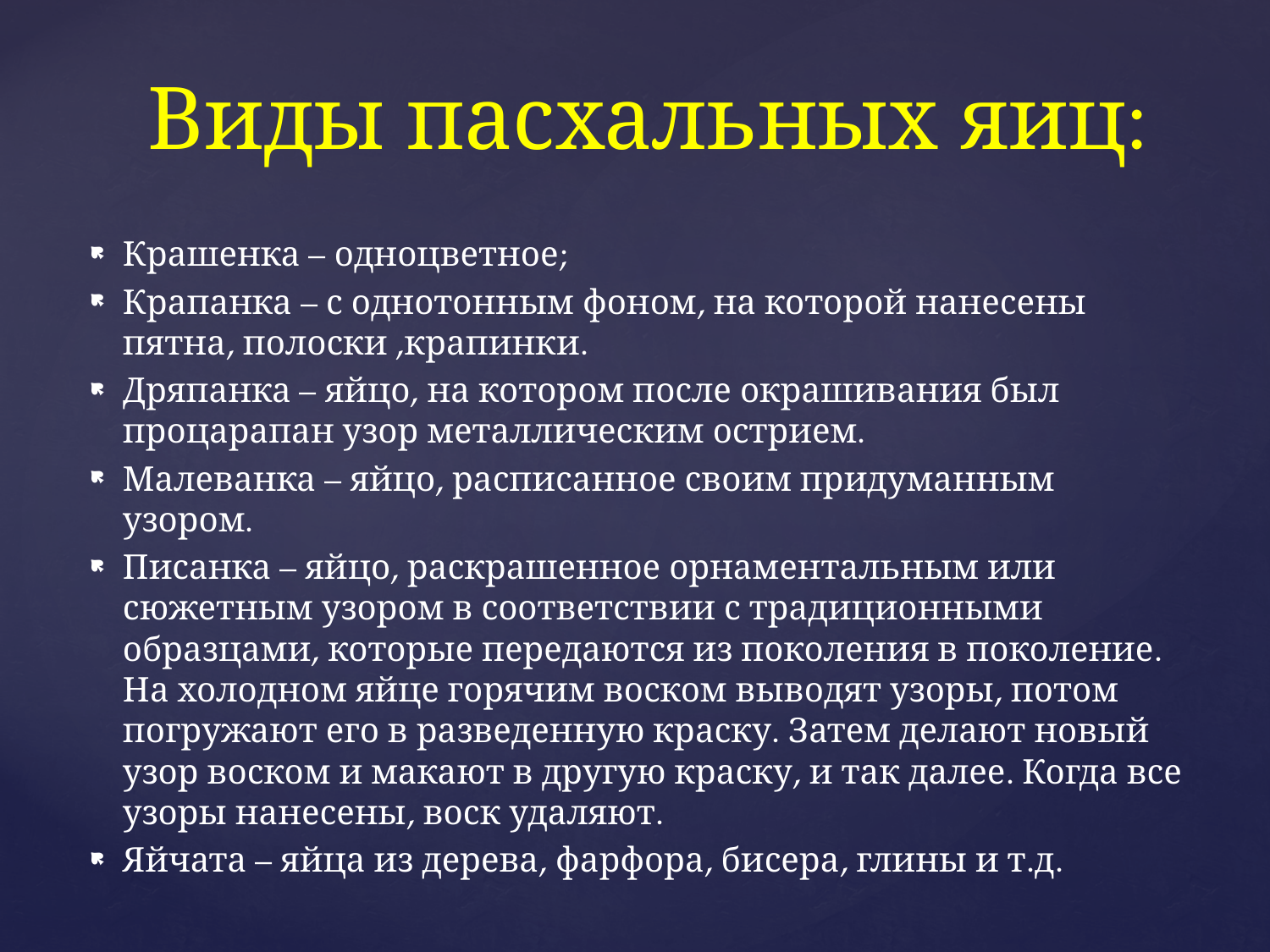

# Виды пасхальных яиц:
Крашенка – одноцветное;
Крапанка – с однотонным фоном, на которой нанесены пятна, полоски ,крапинки.
Дряпанка – яйцо, на котором после окрашивания был процарапан узор металлическим острием.
Малеванка – яйцо, расписанное своим придуманным узором.
Писанка – яйцо, раскрашенное орнаментальным или сюжетным узором в соответствии с традиционными образцами, которые передаются из поколения в поколение. На холодном яйце горячим воском выводят узоры, потом погружают его в разведенную краску. Затем делают новый узор воском и макают в другую краску, и так далее. Когда все узоры нанесены, воск удаляют.
Яйчата – яйца из дерева, фарфора, бисера, глины и т.д.